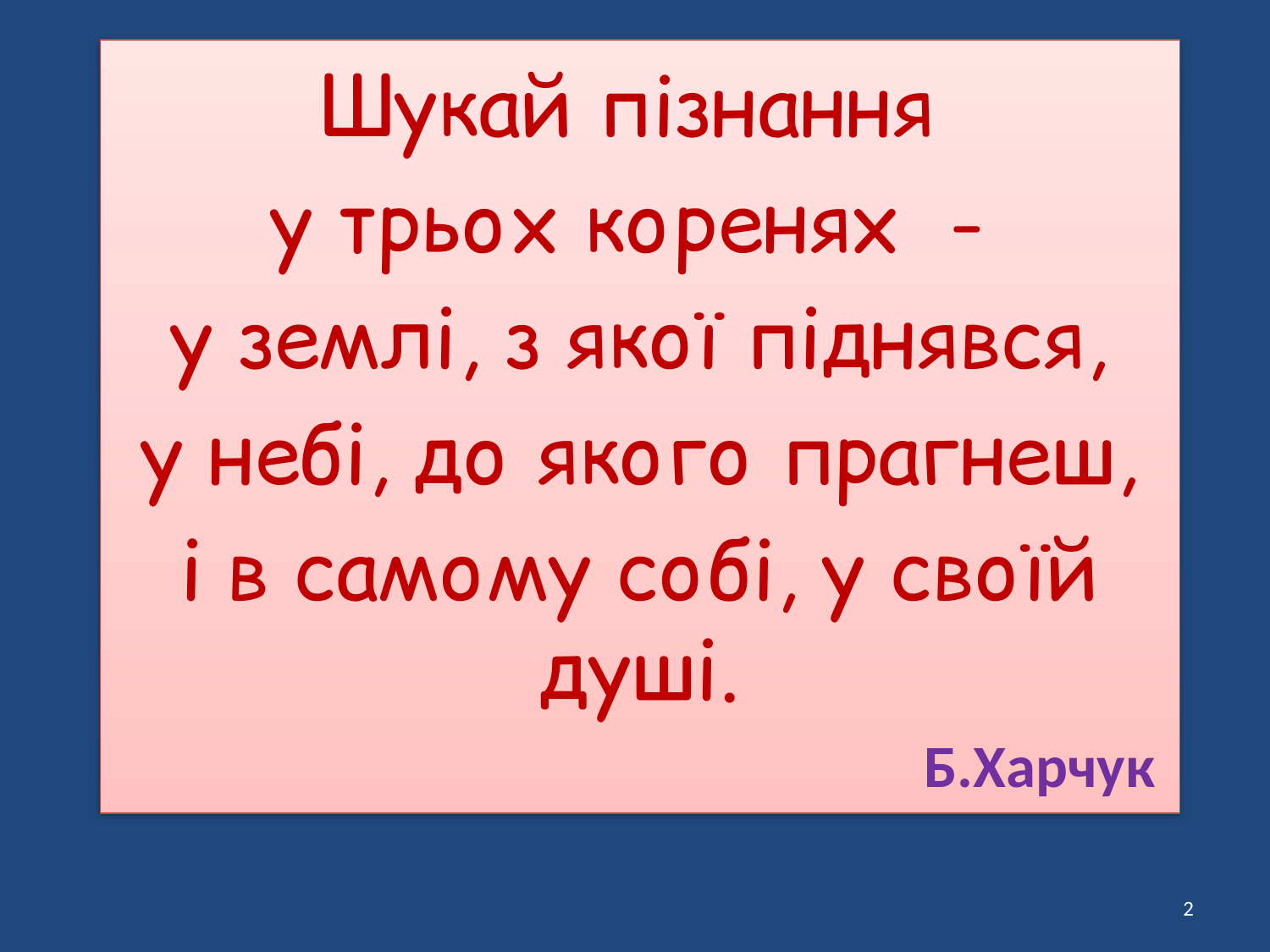

Шукай пізнання
у трьох коренях  -
у землі, з якої піднявся,
 у небі, до якого прагнеш,
і в самому собі, у своїй душі.
                                                           Б.Харчук
#

2